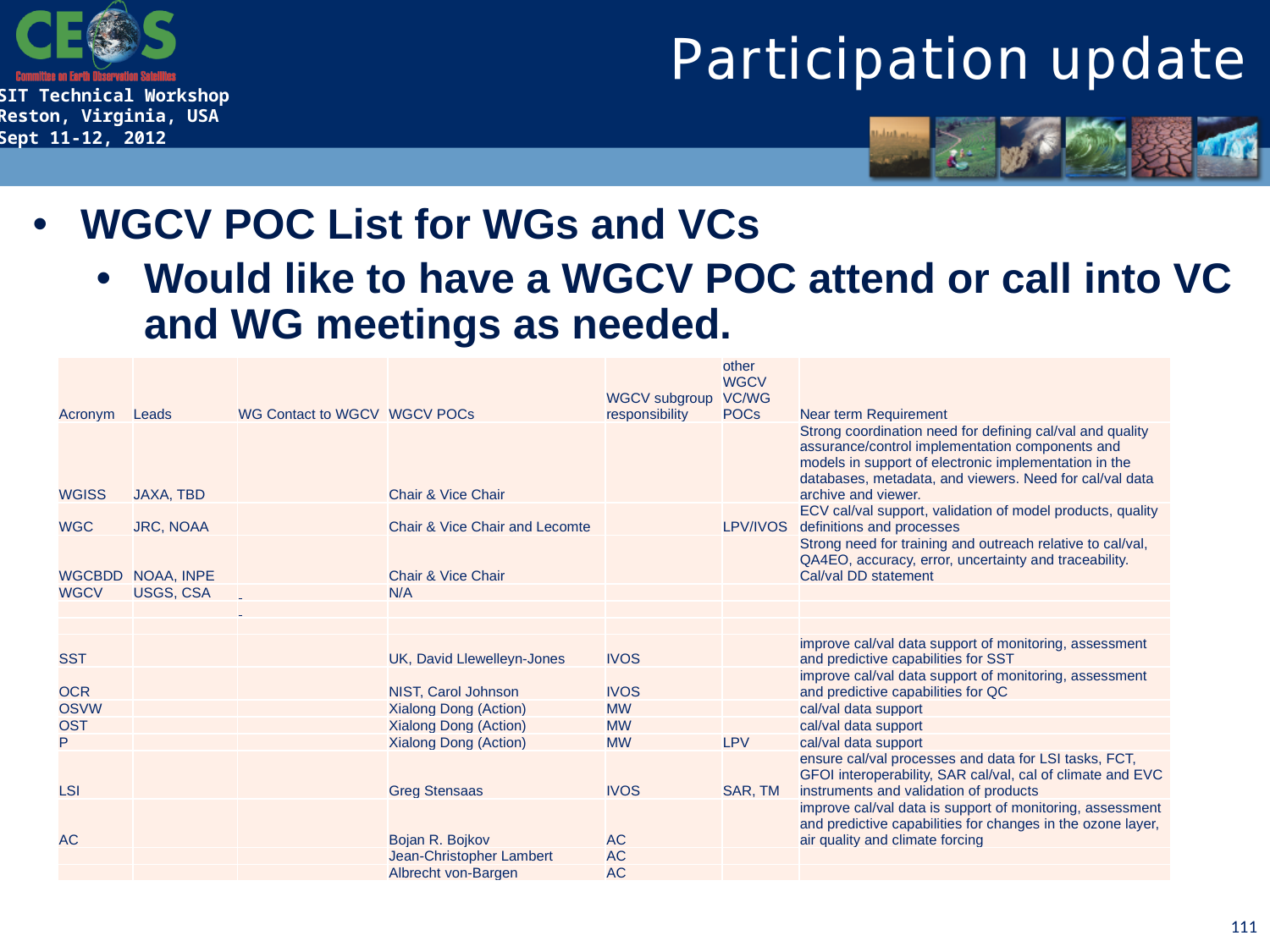

Participation update
WGCV POC List for WGs and VCs
Would like to have a WGCV POC attend or call into VC and WG meetings as needed.
| Acronym | Leads | WG Contact to WGCV | WGCV POCs | WGCV subgroup responsibility | other WGCV VC/WG POCs | Near term Requirement |
| --- | --- | --- | --- | --- | --- | --- |
| WGISS | JAXA, TBD |  | Chair & Vice Chair |  |  | Strong coordination need for defining cal/val and quality assurance/control implementation components and models in support of electronic implementation in the databases, metadata, and viewers. Need for cal/val data archive and viewer. |
| WGC | JRC, NOAA |  | Chair & Vice Chair and Lecomte |  | LPV/IVOS | ECV cal/val support, validation of model products, quality definitions and processes |
| WGCBDD | NOAA, INPE |  | Chair & Vice Chair |  |  | Strong need for training and outreach relative to cal/val, QA4EO, accuracy, error, uncertainty and traceability. Cal/val DD statement |
| WGCV | USGS, CSA |  | N/A |  |  |  |
|  |  |  |  |  |  |  |
|  |  |  |  |  |  |  |
| SST |  |  | UK, David Llewelleyn-Jones | IVOS |  | improve cal/val data support of monitoring, assessment and predictive capabilities for SST |
| OCR |  |  | NIST, Carol Johnson | IVOS |  | improve cal/val data support of monitoring, assessment and predictive capabilities for QC |
| OSVW |  |  | Xialong Dong (Action) | MW |  | cal/val data support |
| OST |  |  | Xialong Dong (Action) | MW |  | cal/val data support |
| P |  |  | Xialong Dong (Action) | MW | LPV | cal/val data support |
| LSI |  |  | Greg Stensaas | IVOS | SAR, TM | ensure cal/val processes and data for LSI tasks, FCT, GFOI interoperability, SAR cal/val, cal of climate and EVC instruments and validation of products |
| AC |  |  | Bojan R. Bojkov | AC |  | improve cal/val data is support of monitoring, assessment and predictive capabilities for changes in the ozone layer, air quality and climate forcing |
|  |  |  | Jean-Christopher Lambert | AC |  |  |
|  |  |  | Albrecht von-Bargen | AC |  |  |
111